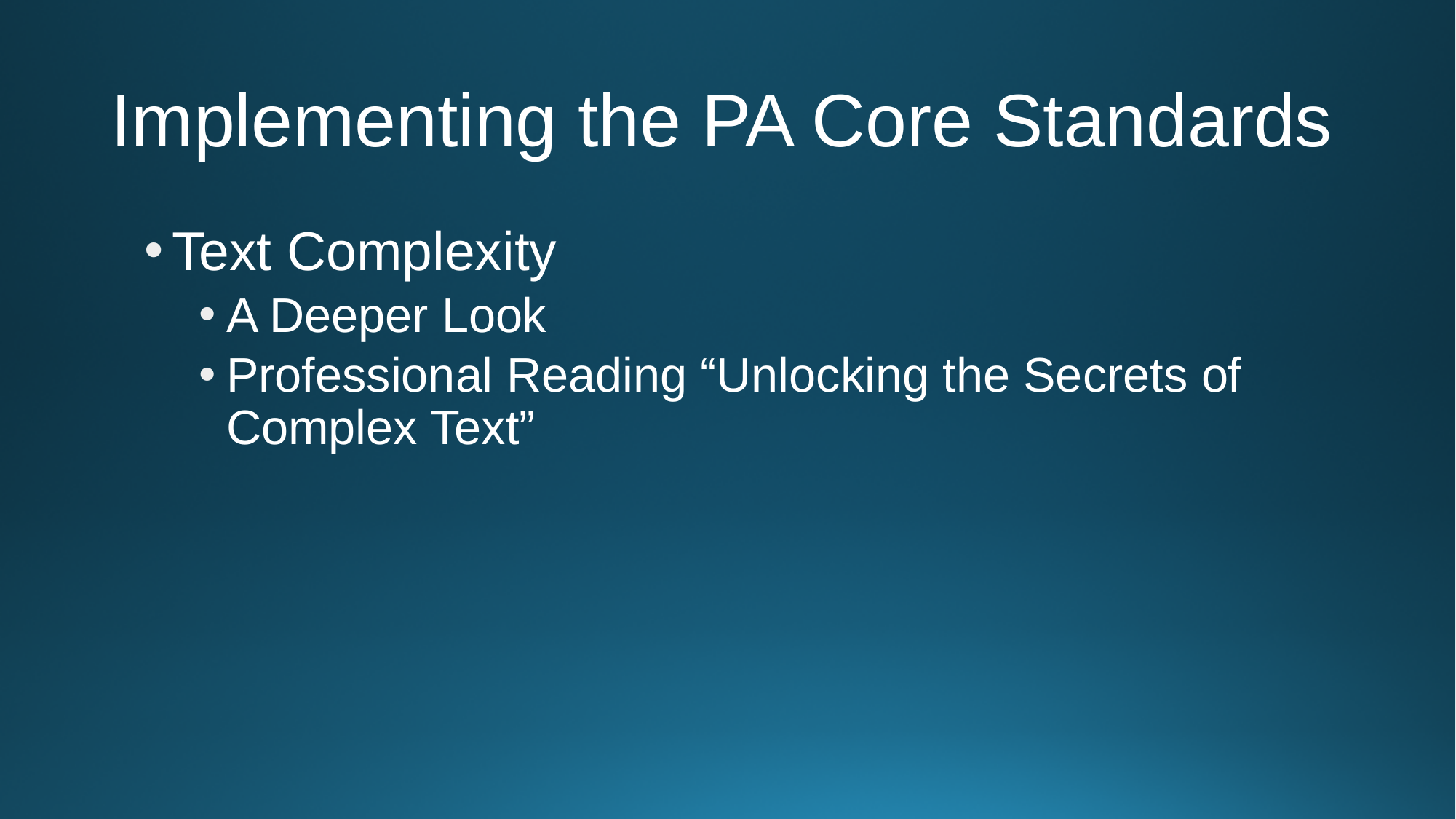

# Implementing the PA Core Standards
Text Complexity
A Deeper Look
Professional Reading “Unlocking the Secrets of Complex Text”